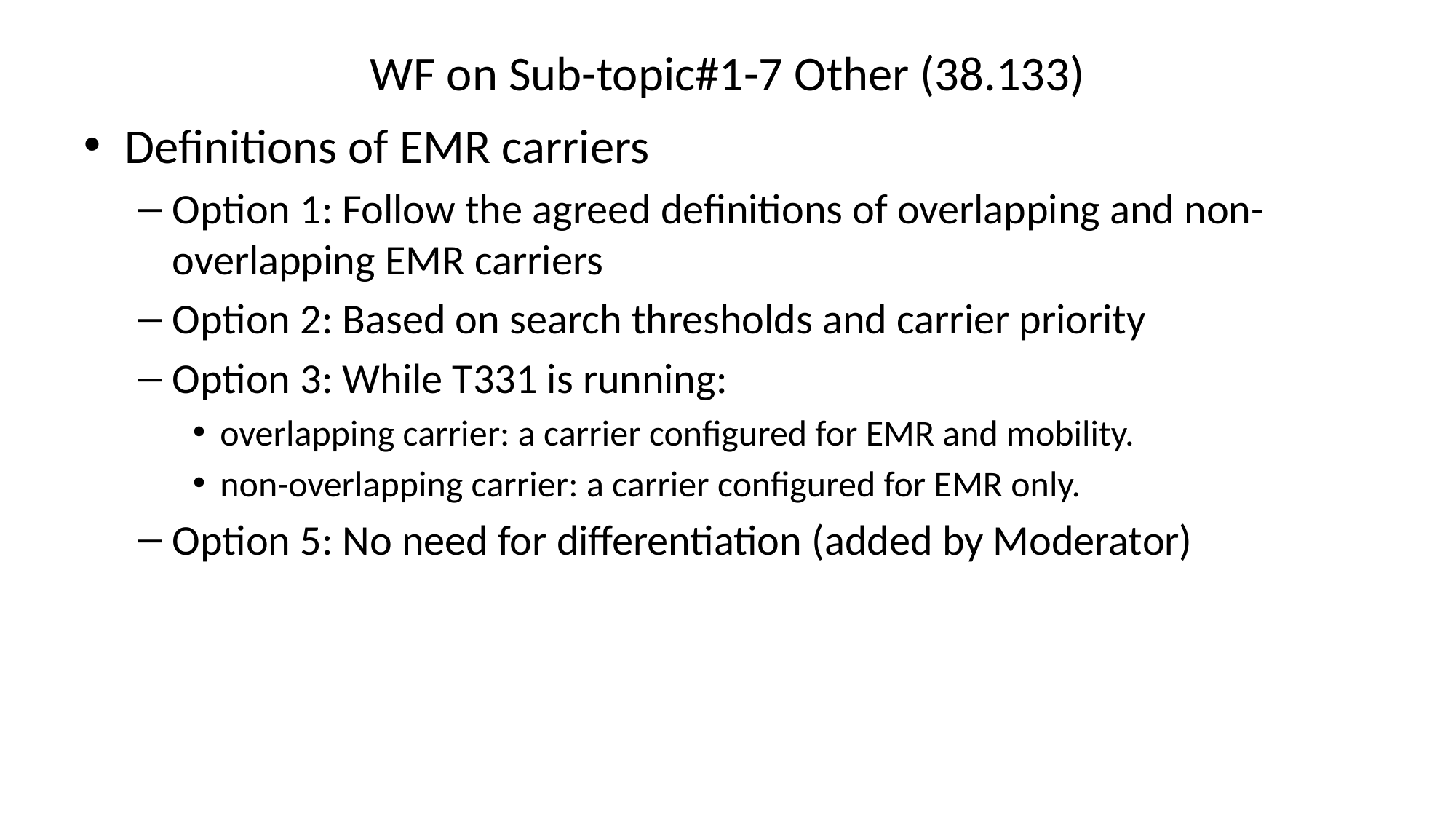

# WF on Sub-topic#1-7 Other (38.133)
Definitions of EMR carriers
Option 1: Follow the agreed definitions of overlapping and non-overlapping EMR carriers
Option 2: Based on search thresholds and carrier priority
Option 3: While T331 is running:
overlapping carrier: a carrier configured for EMR and mobility.
non-overlapping carrier: a carrier configured for EMR only.
Option 5: No need for differentiation (added by Moderator)